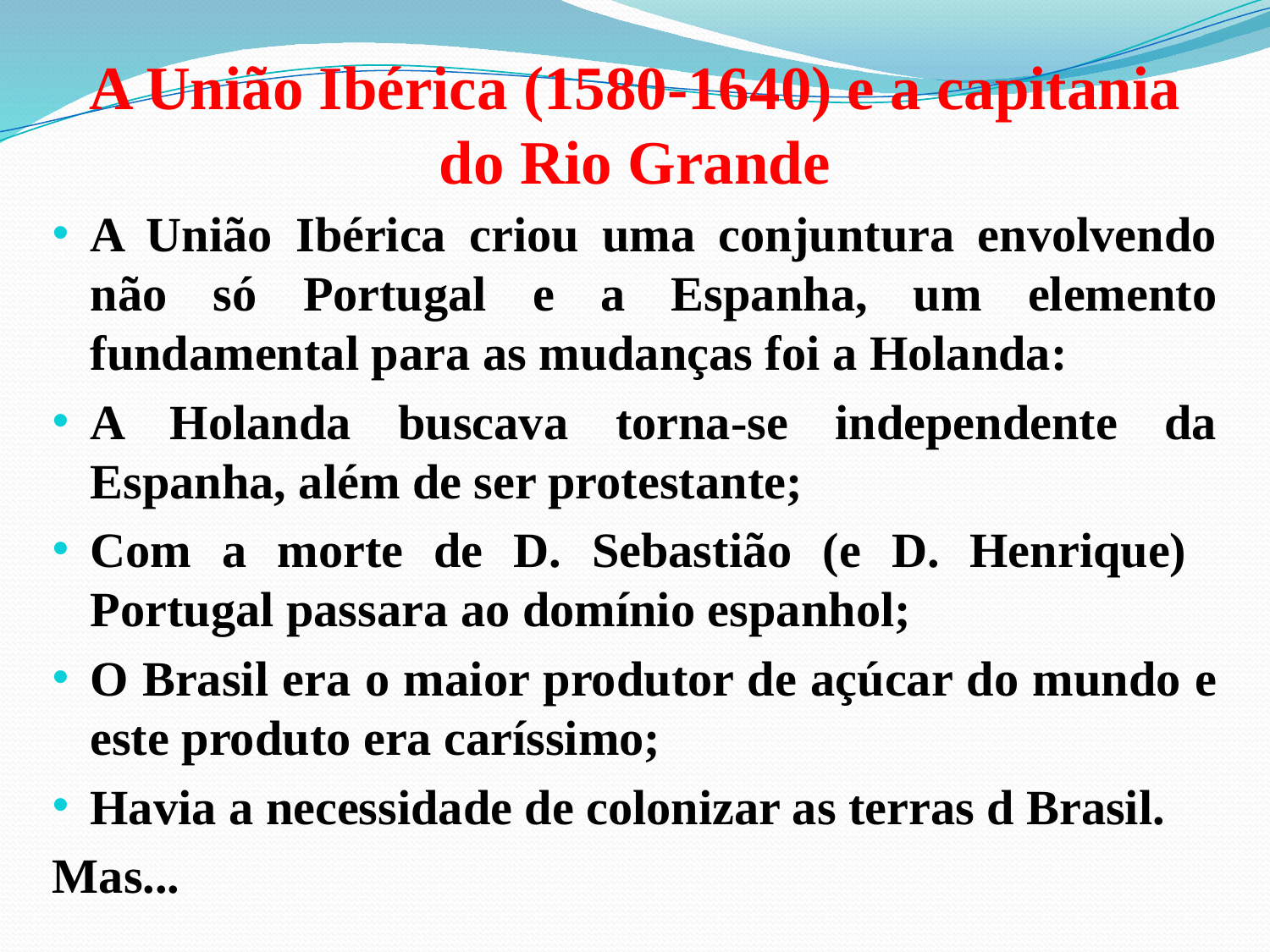

# A União Ibérica (1580-1640) e a capitania do Rio Grande
A União Ibérica criou uma conjuntura envolvendo não só Portugal e a Espanha, um elemento fundamental para as mudanças foi a Holanda:
A Holanda buscava torna-se independente da Espanha, além de ser protestante;
Com a morte de D. Sebastião (e D. Henrique)  Portugal passara ao domínio espanhol;
O Brasil era o maior produtor de açúcar do mundo e este produto era caríssimo;
Havia a necessidade de colonizar as terras d Brasil.
Mas...